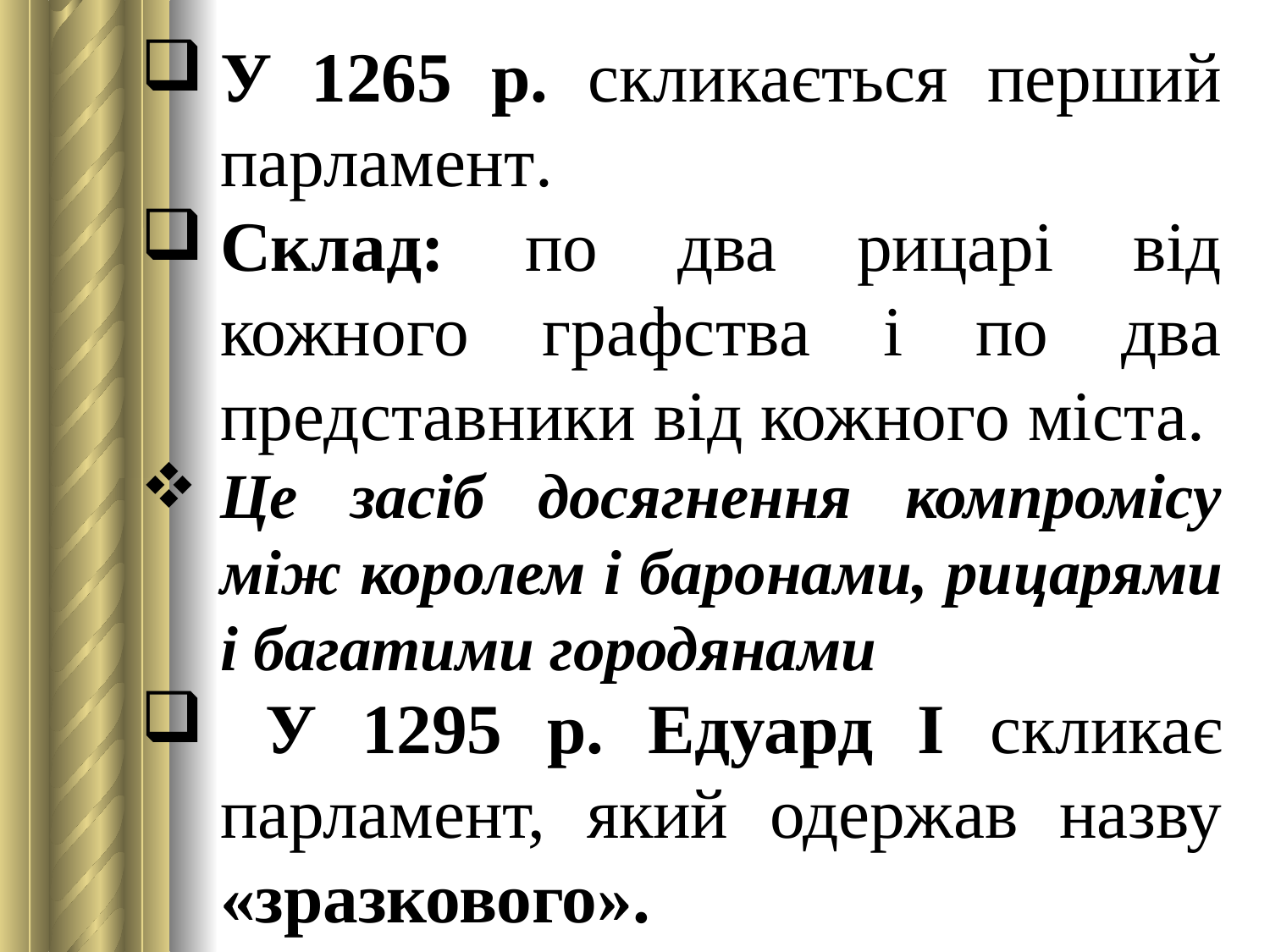

У 1265 р. скликається перший парламент.
Склад: по два рицарі від кожного графства і по два представники від кожного міста.
Це засіб досягнення компромісу між королем і баронами, рицарями і багатими городянами
 У 1295 р. Едуард І скликає парламент, який одержав назву «зразкового».